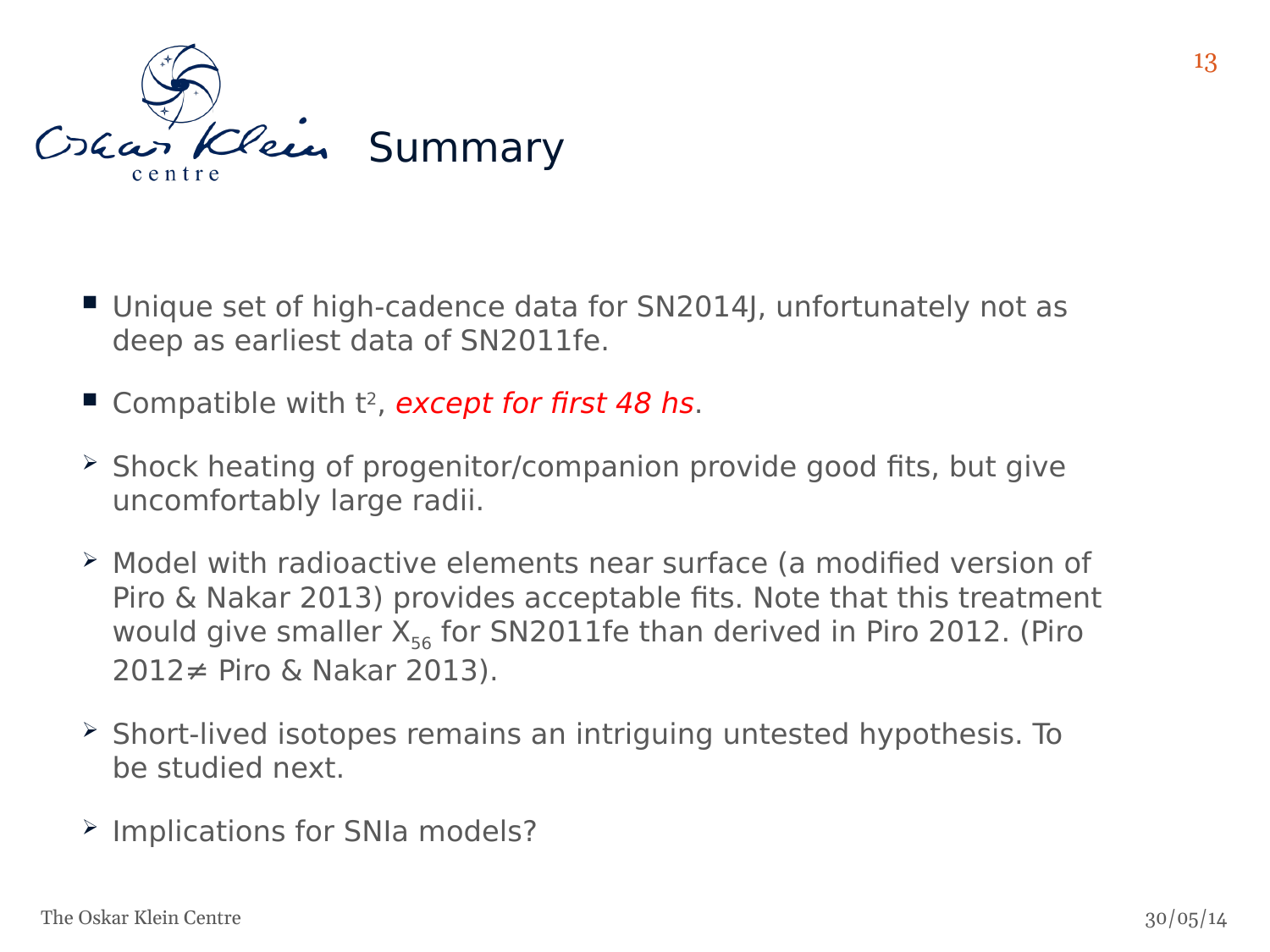

13
# Summary
Unique set of high-cadence data for SN2014J, unfortunately not as deep as earliest data of SN2011fe.
Compatible with t2, except for first 48 hs.
Shock heating of progenitor/companion provide good fits, but give uncomfortably large radii.
Model with radioactive elements near surface (a modified version of Piro & Nakar 2013) provides acceptable fits. Note that this treatment would give smaller X56 for SN2011fe than derived in Piro 2012. (Piro 2012≠ Piro & Nakar 2013).
Short-lived isotopes remains an intriguing untested hypothesis. To be studied next.
Implications for SNIa models?

The Oskar Klein Centre
30/05/14